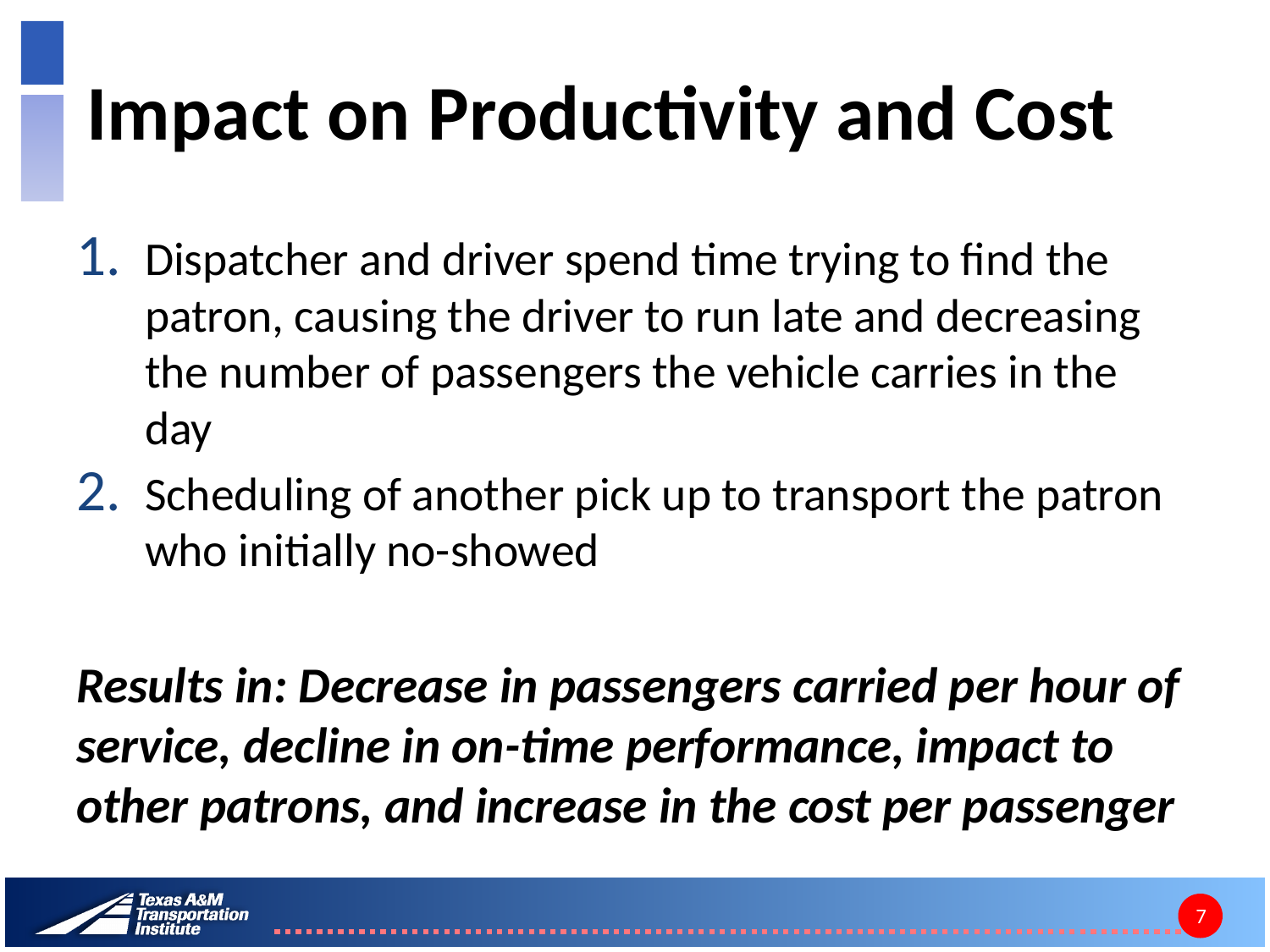

# Impact on Productivity and Cost
Dispatcher and driver spend time trying to find the patron, causing the driver to run late and decreasing the number of passengers the vehicle carries in the day
Scheduling of another pick up to transport the patron who initially no-showed

Results in: Decrease in passengers carried per hour of service, decline in on-time performance, impact to other patrons, and increase in the cost per passenger
7